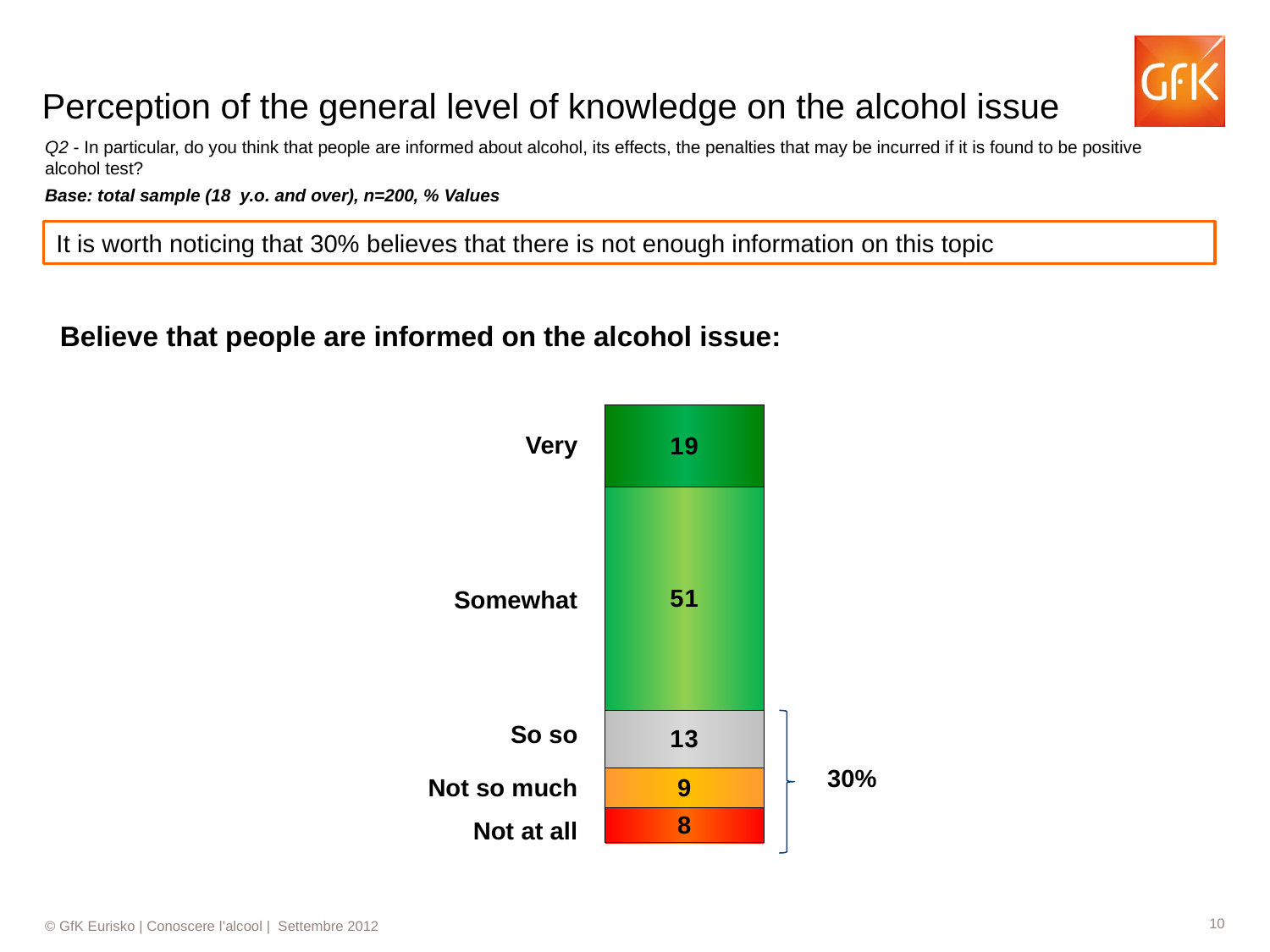

# Perception of the general level of knowledge on the alcohol issue
Q2 - In particular, do you think that people are informed about alcohol, its effects, the penalties that may be incurred if it is found to be positive alcohol test?
Base: total sample (18  y.o. and over), n=200, % Values
It is worth noticing that 30% believes that there is not enough information on this topic
Believe that people are informed on the alcohol issue:

### Chart

| Category |  |  |  |  |  |
|---|---|---|---|---|---|
|   | None | None | None | None | None |
| Colonna2 | 18.8 | 50.8 | 13.2 | 9.0 | 8.0 |
| Colonna1 | None | None | None | None | None |
Very
Somewhat

So so
30%
Not so much
Not at all